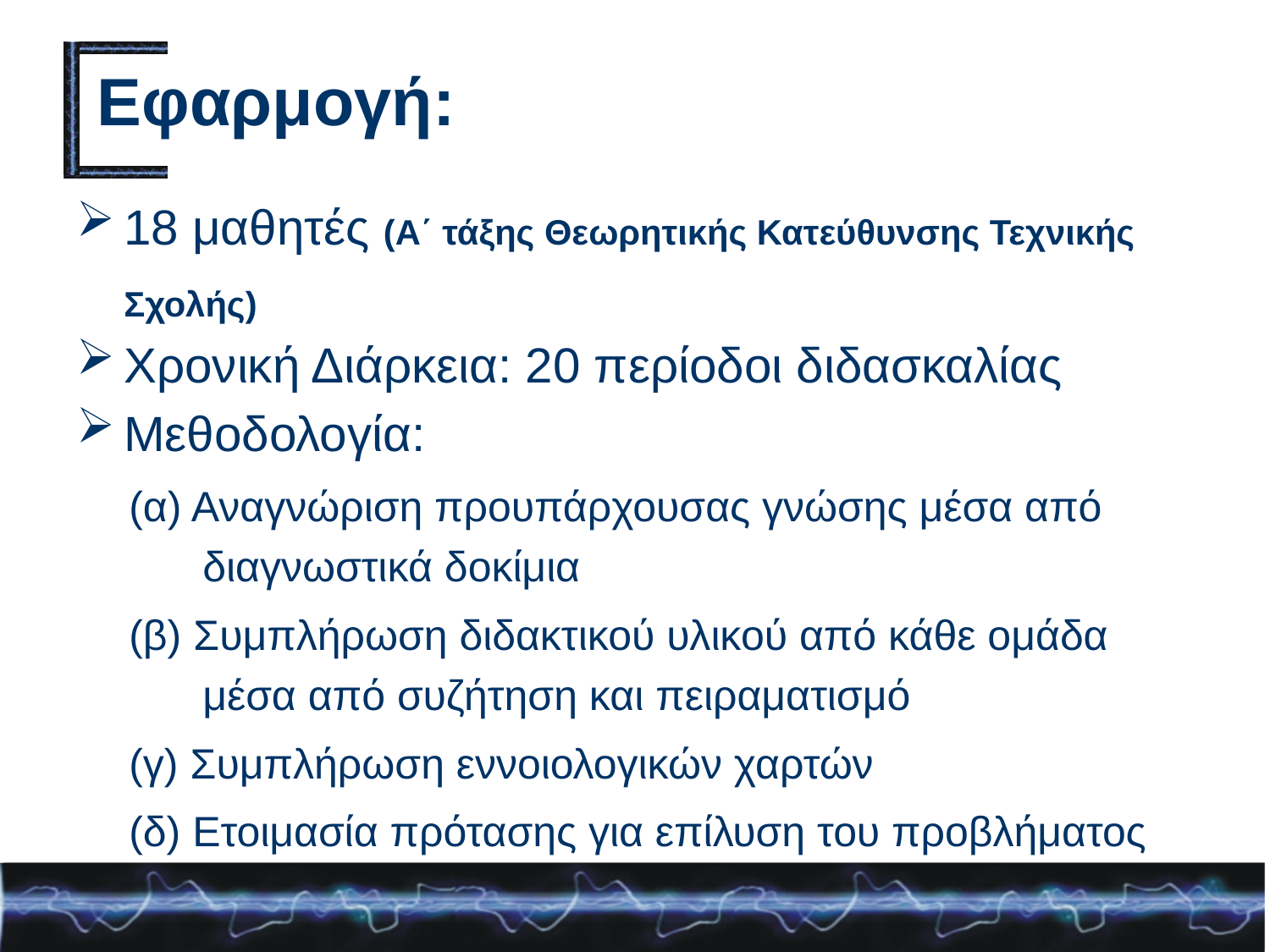

# Εφαρμογή:
18 μαθητές (Α΄ τάξης Θεωρητικής Κατεύθυνσης Τεχνικής Σχολής)
Χρονική Διάρκεια: 20 περίοδοι διδασκαλίας
Μεθοδολογία:

(α) Αναγνώριση προυπάρχουσας γνώσης μέσα από διαγνωστικά δοκίμια
(β) Συμπλήρωση διδακτικού υλικού από κάθε ομάδα μέσα από συζήτηση και πειραματισμό
(γ) Συμπλήρωση εννοιολογικών χαρτών
(δ) Ετοιμασία πρότασης για επίλυση του προβλήματος